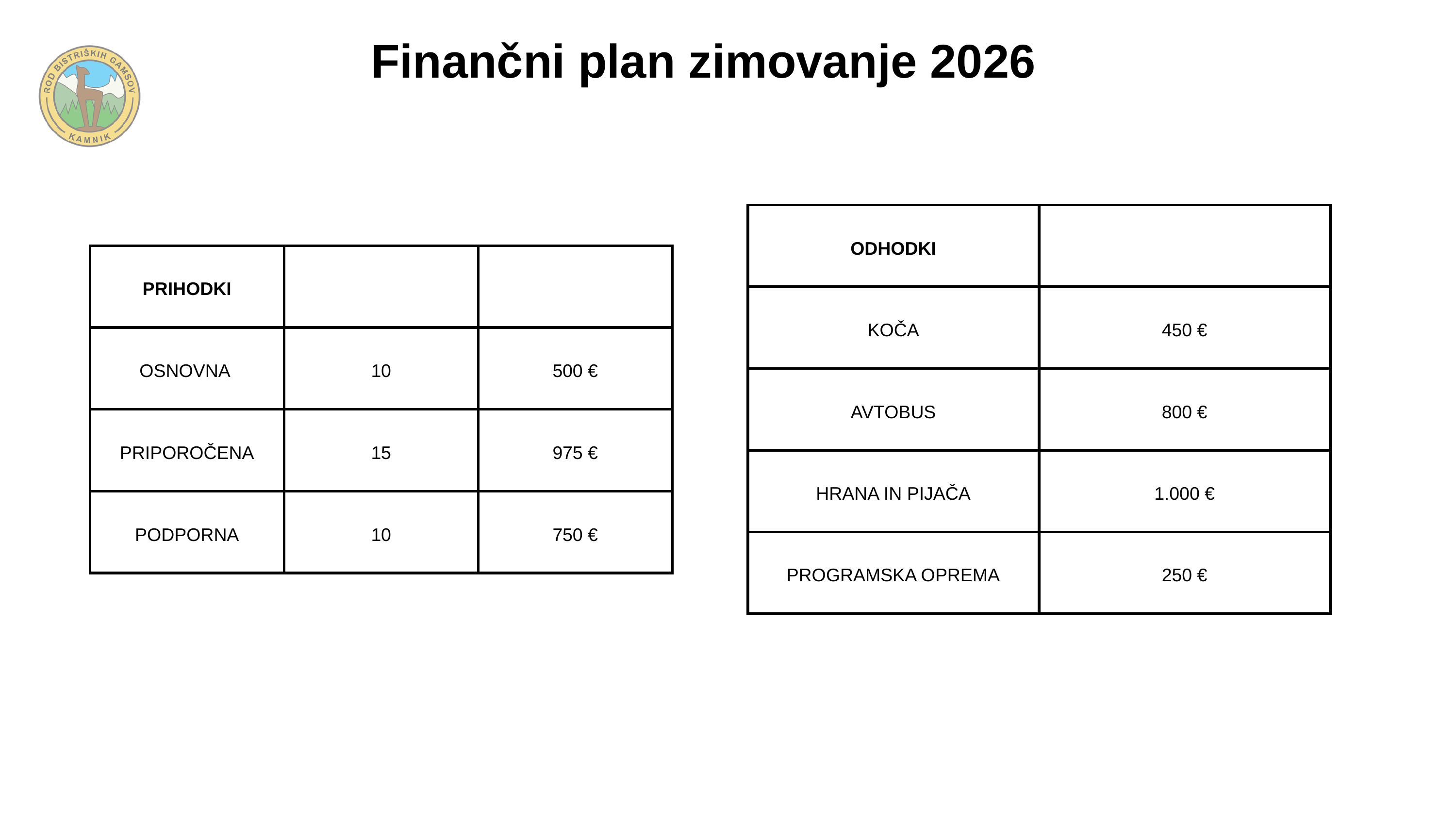

Finančni plan zimovanje 2026

| ODHODKI |  |
| --- | --- |
| KOČA | 450 € |
| AVTOBUS | 800 € |
| HRANA IN PIJAČA | 1.000 € |
| PROGRAMSKA OPREMA | 250 € |
| PRIHODKI |  |  |
| --- | --- | --- |
| OSNOVNA | 10 | 500 € |
| PRIPOROČENA | 15 | 975 € |
| PODPORNA | 10 | 750 € |